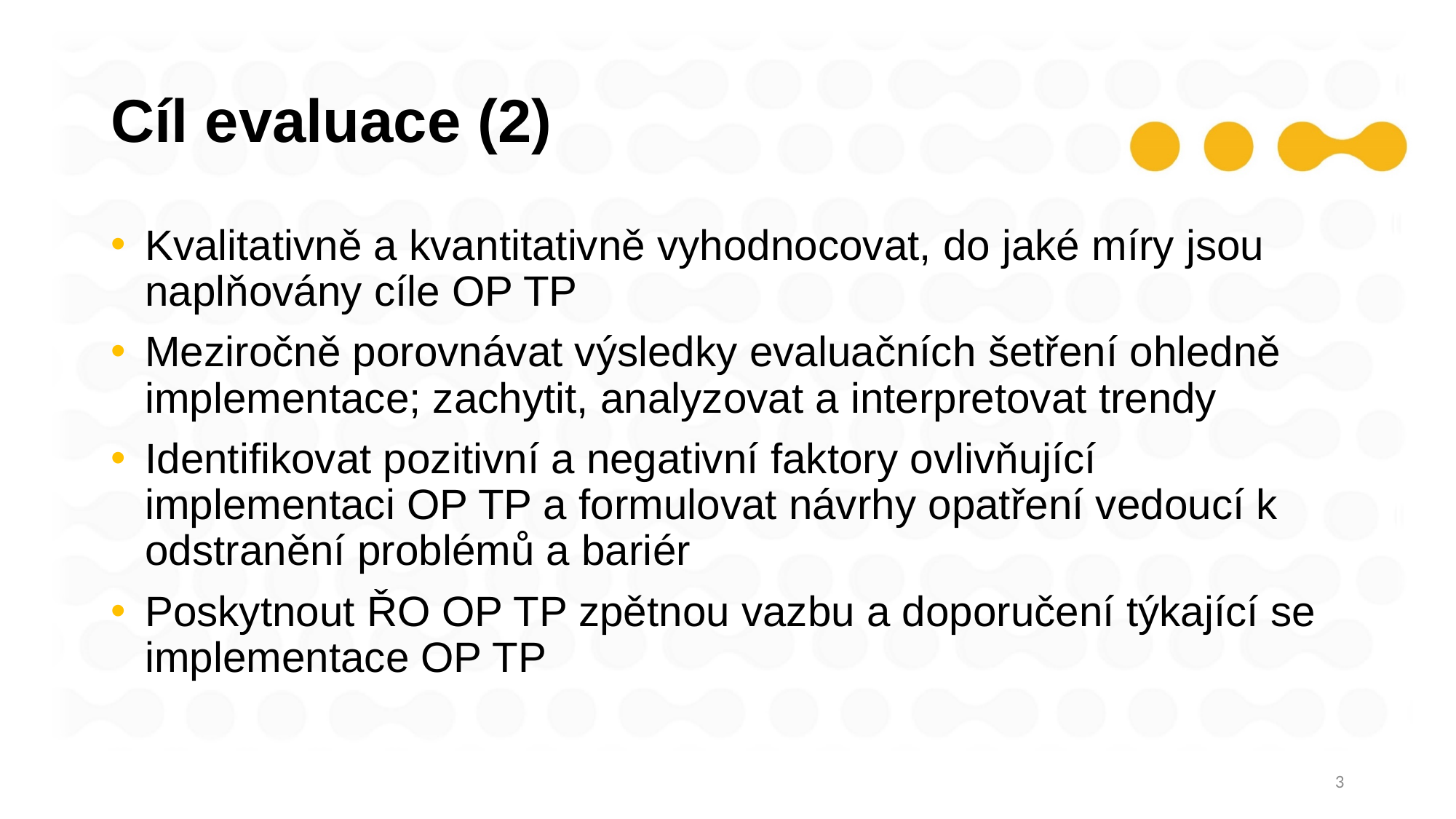

# Cíl evaluace (2)
Kvalitativně a kvantitativně vyhodnocovat, do jaké míry jsou naplňovány cíle OP TP
Meziročně porovnávat výsledky evaluačních šetření ohledně implementace; zachytit, analyzovat a interpretovat trendy
Identifikovat pozitivní a negativní faktory ovlivňující implementaci OP TP a formulovat návrhy opatření vedoucí k odstranění problémů a bariér
Poskytnout ŘO OP TP zpětnou vazbu a doporučení týkající se implementace OP TP

3